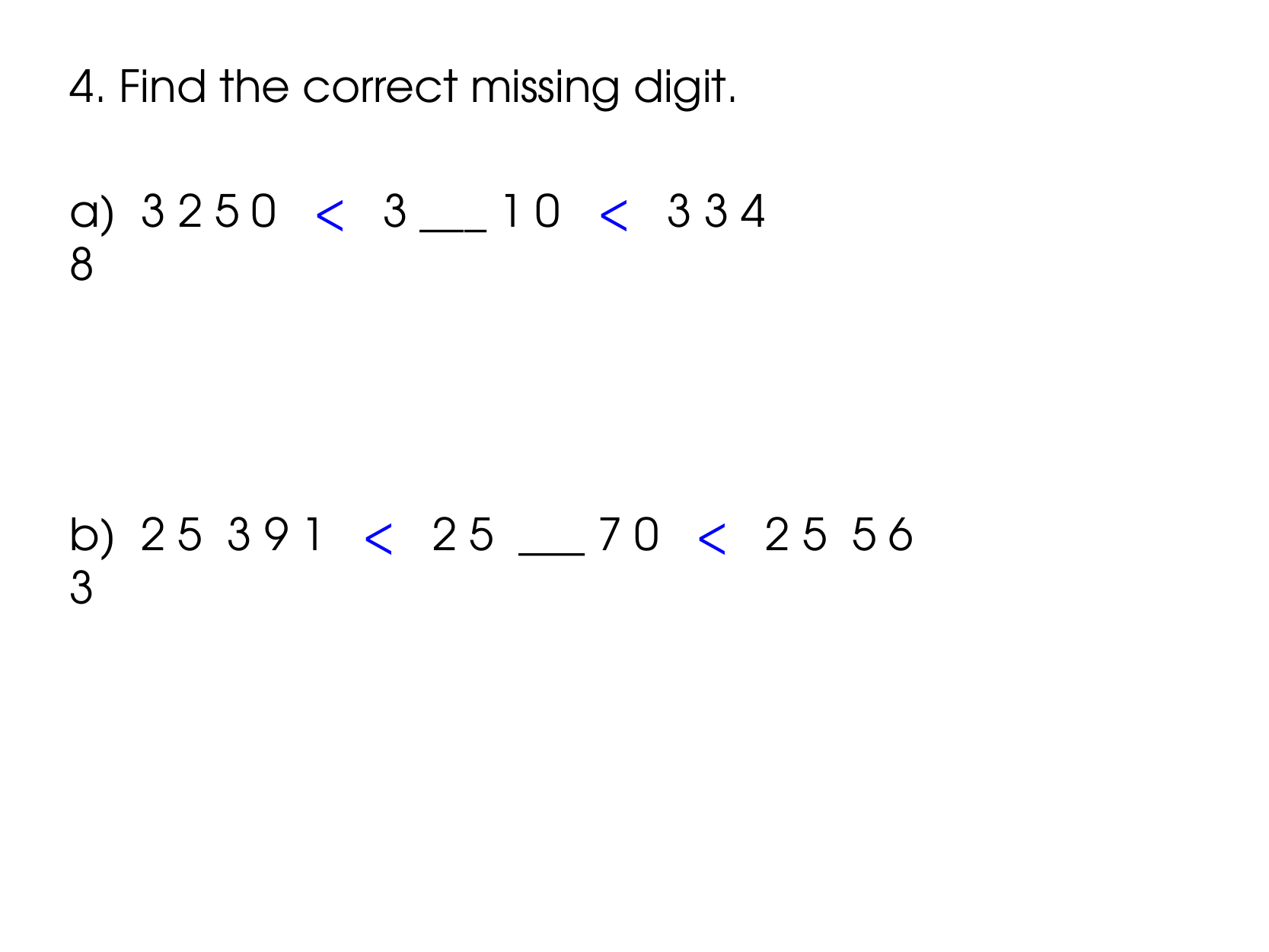

4. Find the correct missing digit.
a)  3 2 5 0   <   3 ___ 1 0   <   3 3 4 8
b)  2 5  3 9 1   <   2 5  ___ 7 0   <   2 5  5 6 3